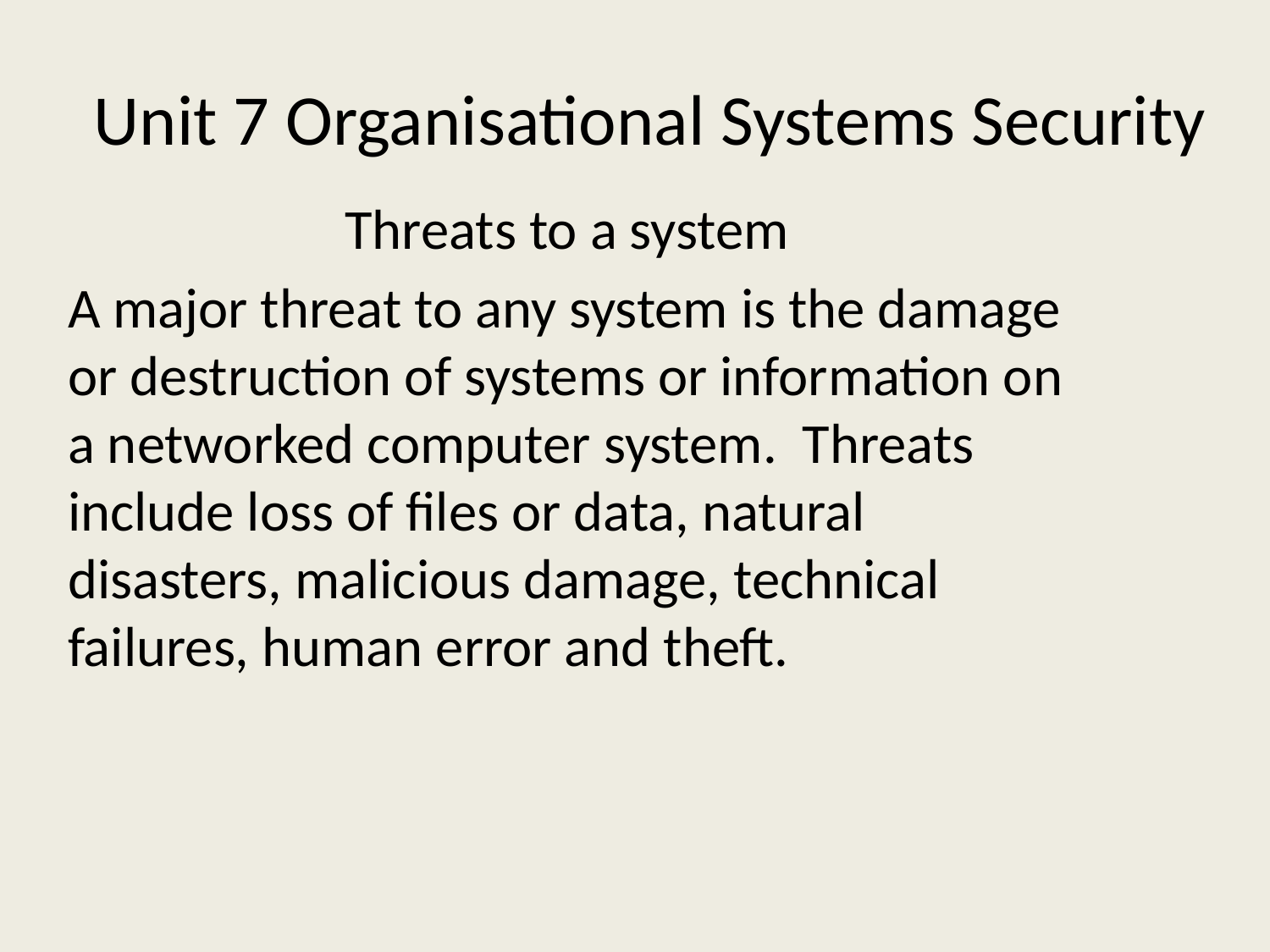

# Unit 7 Organisational Systems Security
Threats to a system
A major threat to any system is the damage or destruction of systems or information on a networked computer system.  Threats include loss of files or data, natural disasters, malicious damage, technical failures, human error and theft.